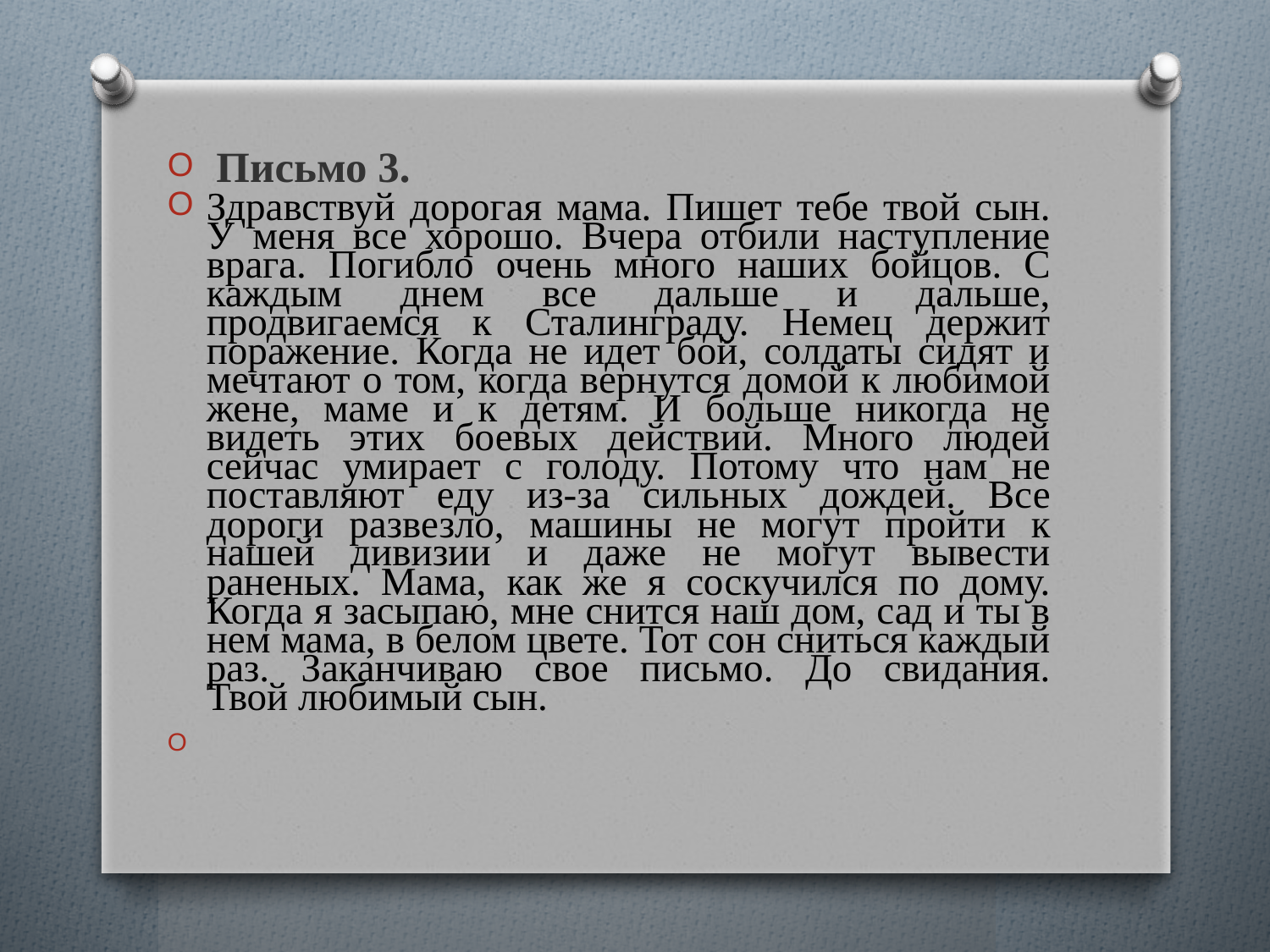

#
 Письмо 3.
Здравствуй дорогая мама. Пишет тебе твой сын. У меня все хорошо. Вчера отбили наступление врага. Погибло очень много наших бойцов. С каждым днем все дальше и дальше, продвигаемся к Сталинграду. Немец держит поражение. Когда не идет бой, солдаты сидят и мечтают о том, когда вернутся домой к любимой жене, маме и к детям. И больше никогда не видеть этих боевых действий. Много людей сейчас умирает с голоду. Потому что нам не поставляют еду из-за сильных дождей. Все дороги развезло, машины не могут пройти к нашей дивизии и даже не могут вывести раненых. Мама, как же я соскучился по дому. Когда я засыпаю, мне снится наш дом, сад и ты в нем мама, в белом цвете. Тот сон сниться каждый раз. Заканчиваю свое письмо. До свидания.
Твой любимый сын.